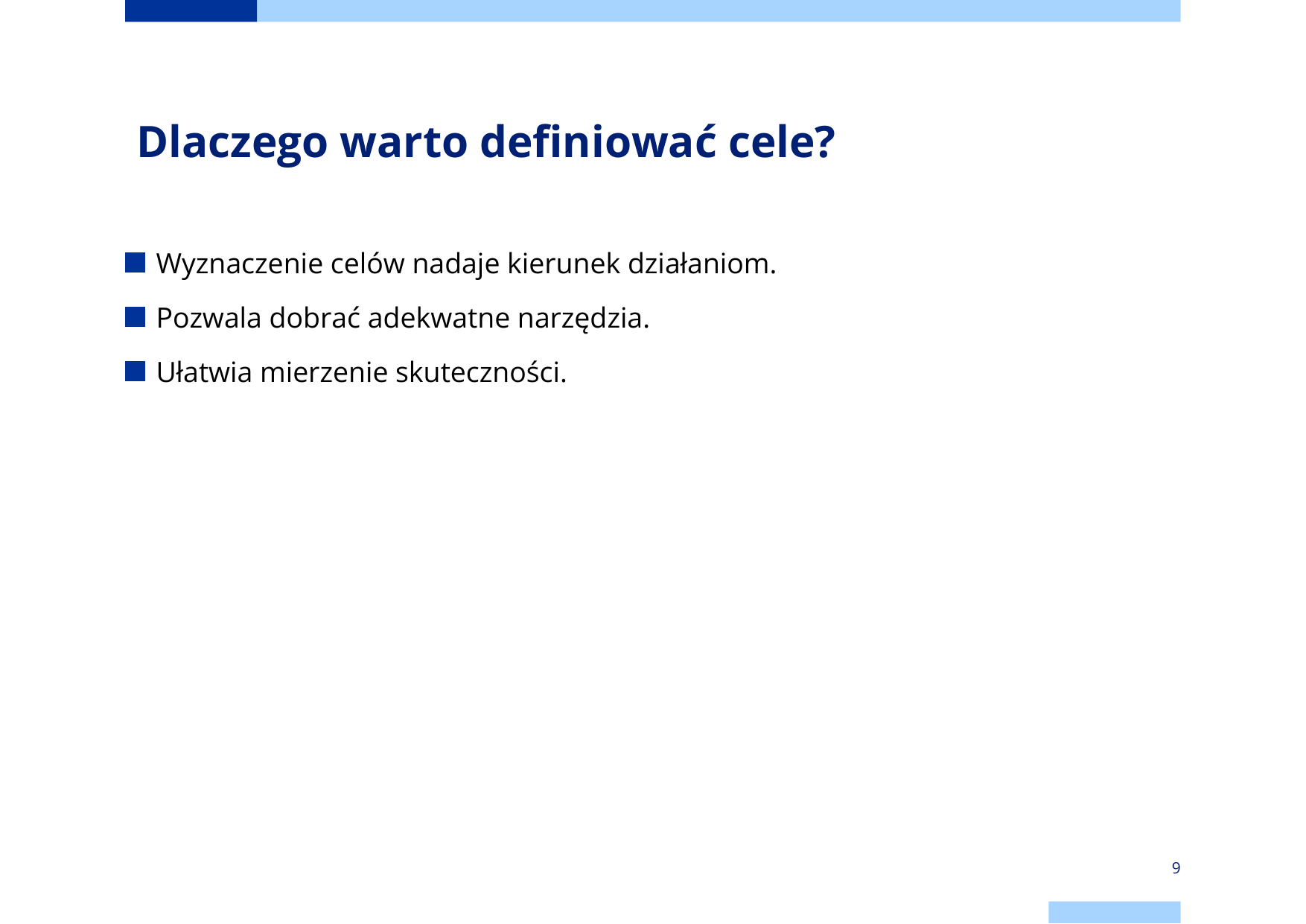

# Dlaczego warto definiować cele?
Wyznaczenie celów nadaje kierunek działaniom.
Pozwala dobrać adekwatne narzędzia.
Ułatwia mierzenie skuteczności.
9